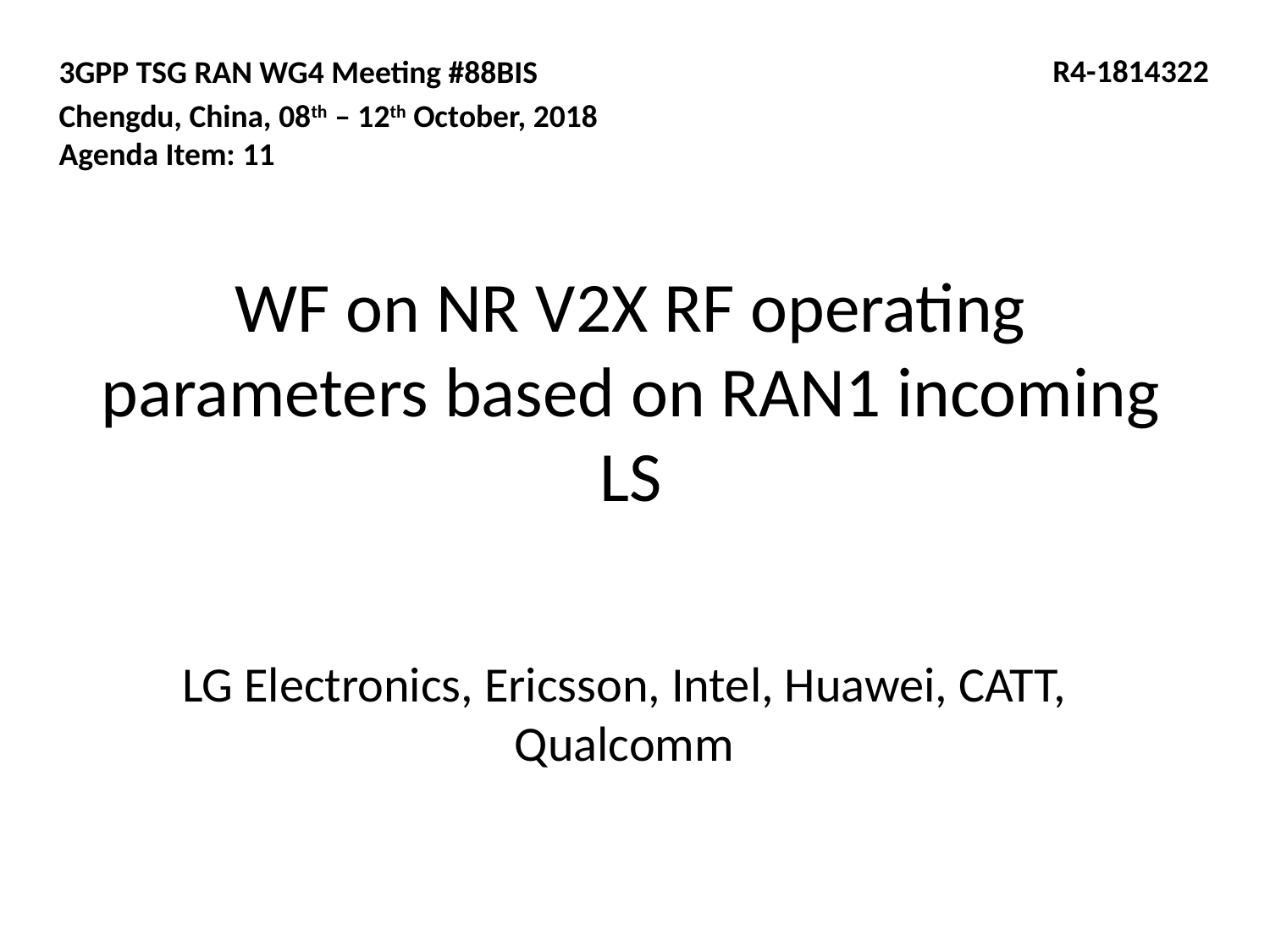

3GPP TSG RAN WG4 Meeting #88BIS
Chengdu, China, 08th – 12th October, 2018
Agenda Item: 11
R4-1814322
# WF on NR V2X RF operating parameters based on RAN1 incoming LS
LG Electronics, Ericsson, Intel, Huawei, CATT, Qualcomm